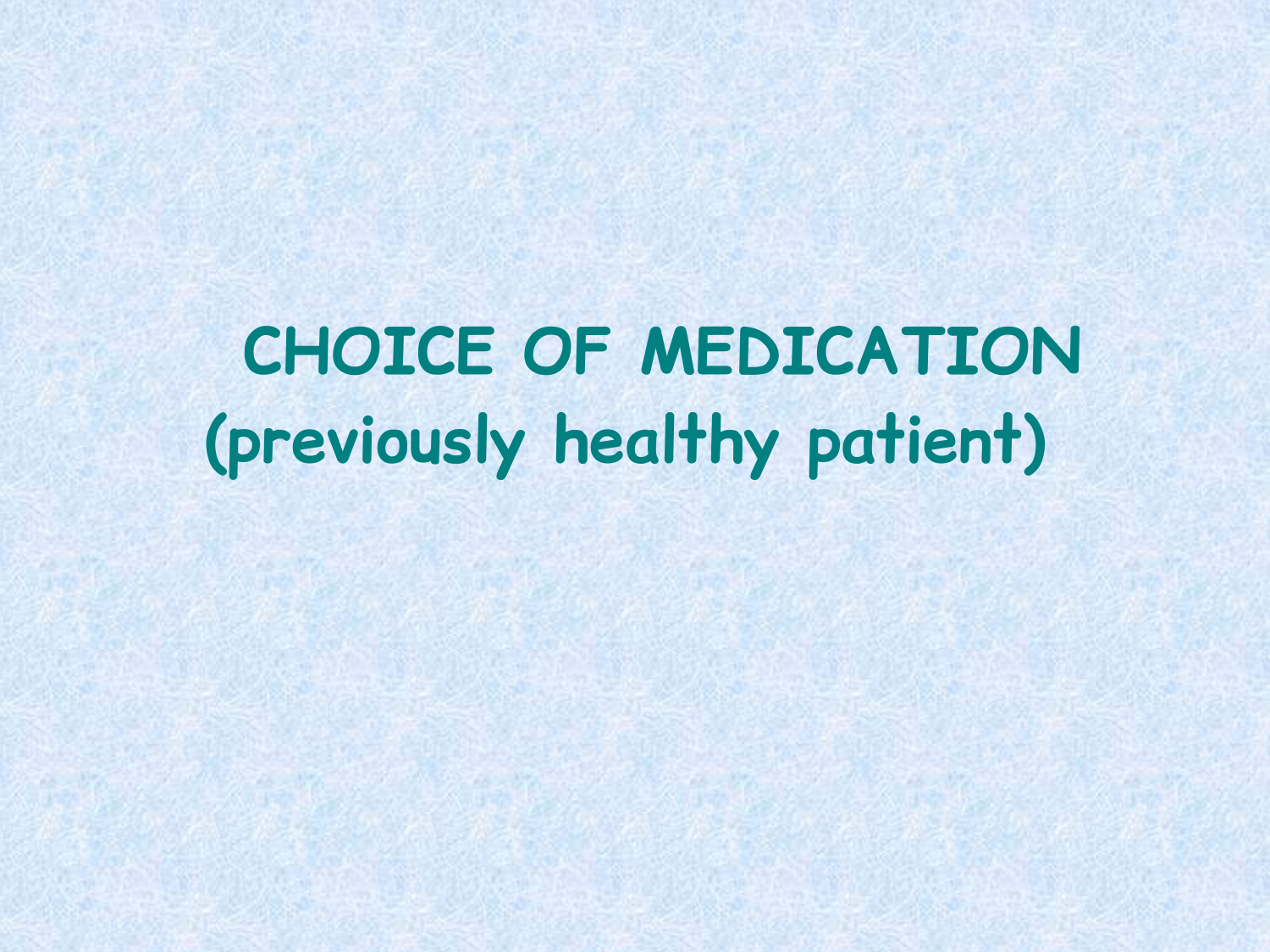

CHOICE OF MEDICATION
(previously healthy patient)

#